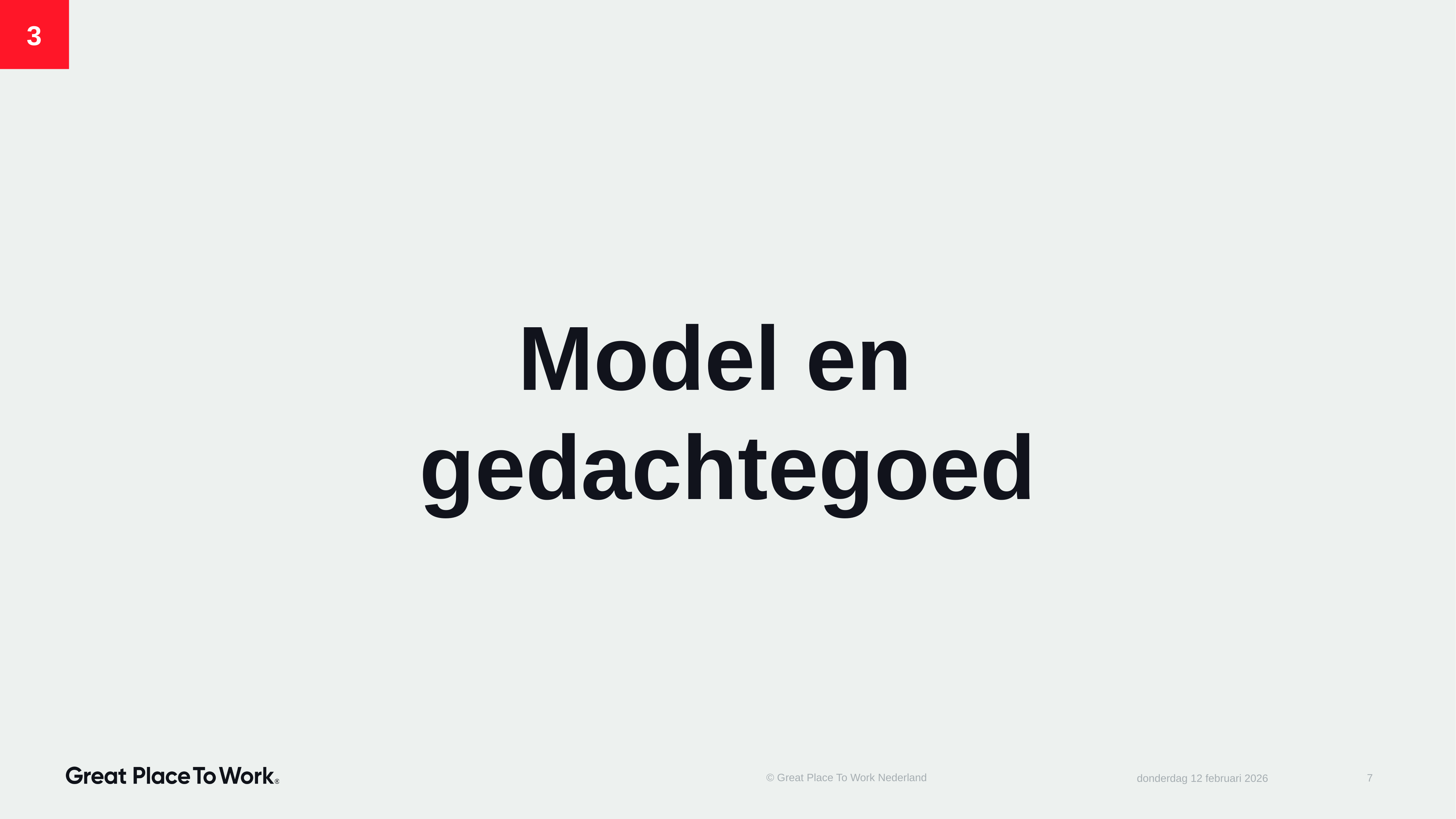

3
Model en
gedachtegoed
© Great Place To Work Nederland
7
donderdag 12 februari 2026